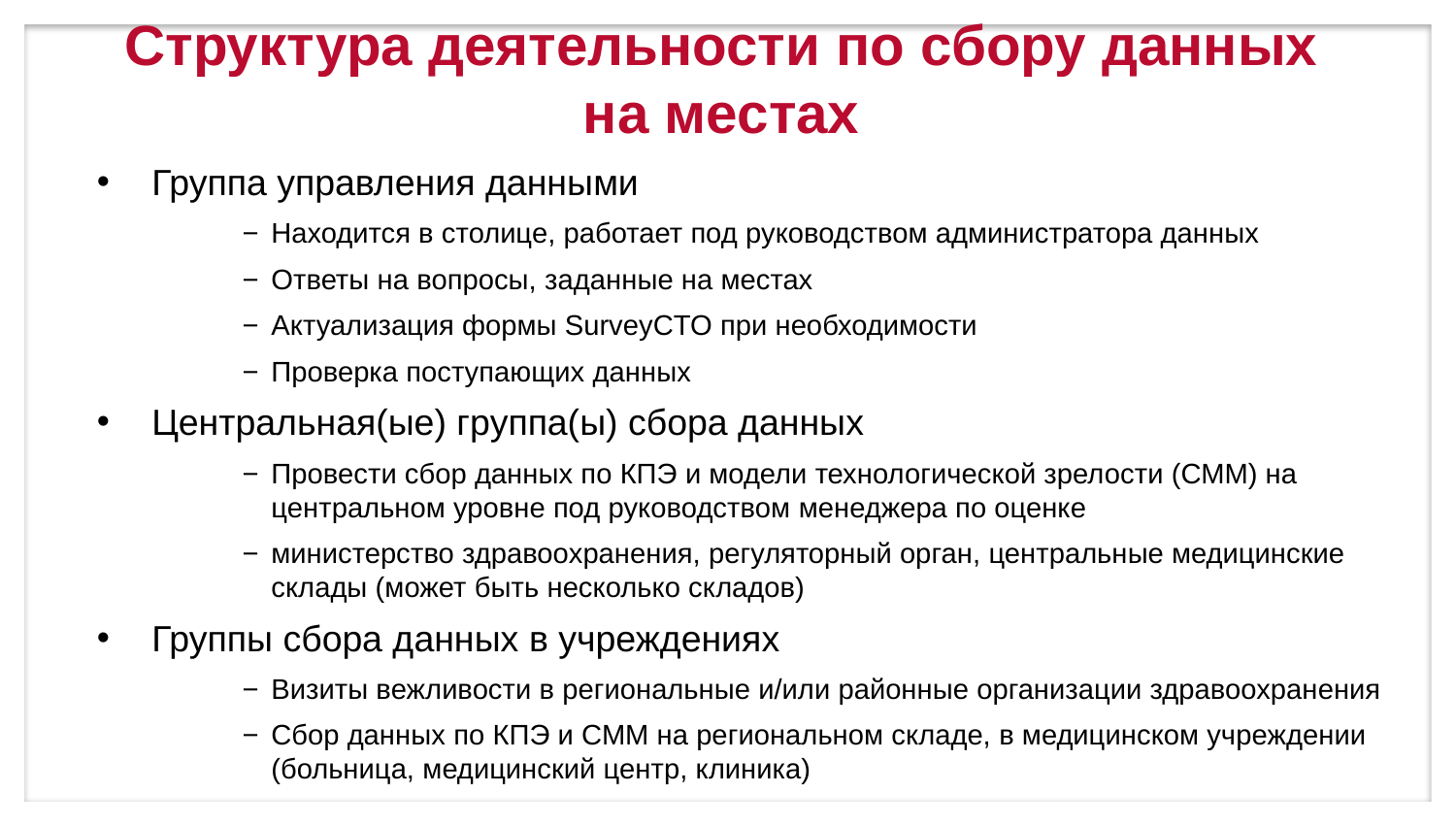

# Структура деятельности по сбору данных на местах
Группа управления данными
−	Находится в столице, работает под руководством администратора данных
−	Ответы на вопросы, заданные на местах
−	Актуализация формы SurveyCTO при необходимости
−	Проверка поступающих данных
Центральная(ые) группа(ы) сбора данных
−	Провести сбор данных по КПЭ и модели технологической зрелости (СММ) на центральном уровне под руководством менеджера по оценке
−	министерство здравоохранения, регуляторный орган, центральные медицинские склады (может быть несколько складов)
Группы сбора данных в учреждениях
−	Визиты вежливости в региональные и/или районные организации здравоохранения
−	Сбор данных по КПЭ и СММ на региональном складе, в медицинском учреждении (больница, медицинский центр, клиника)